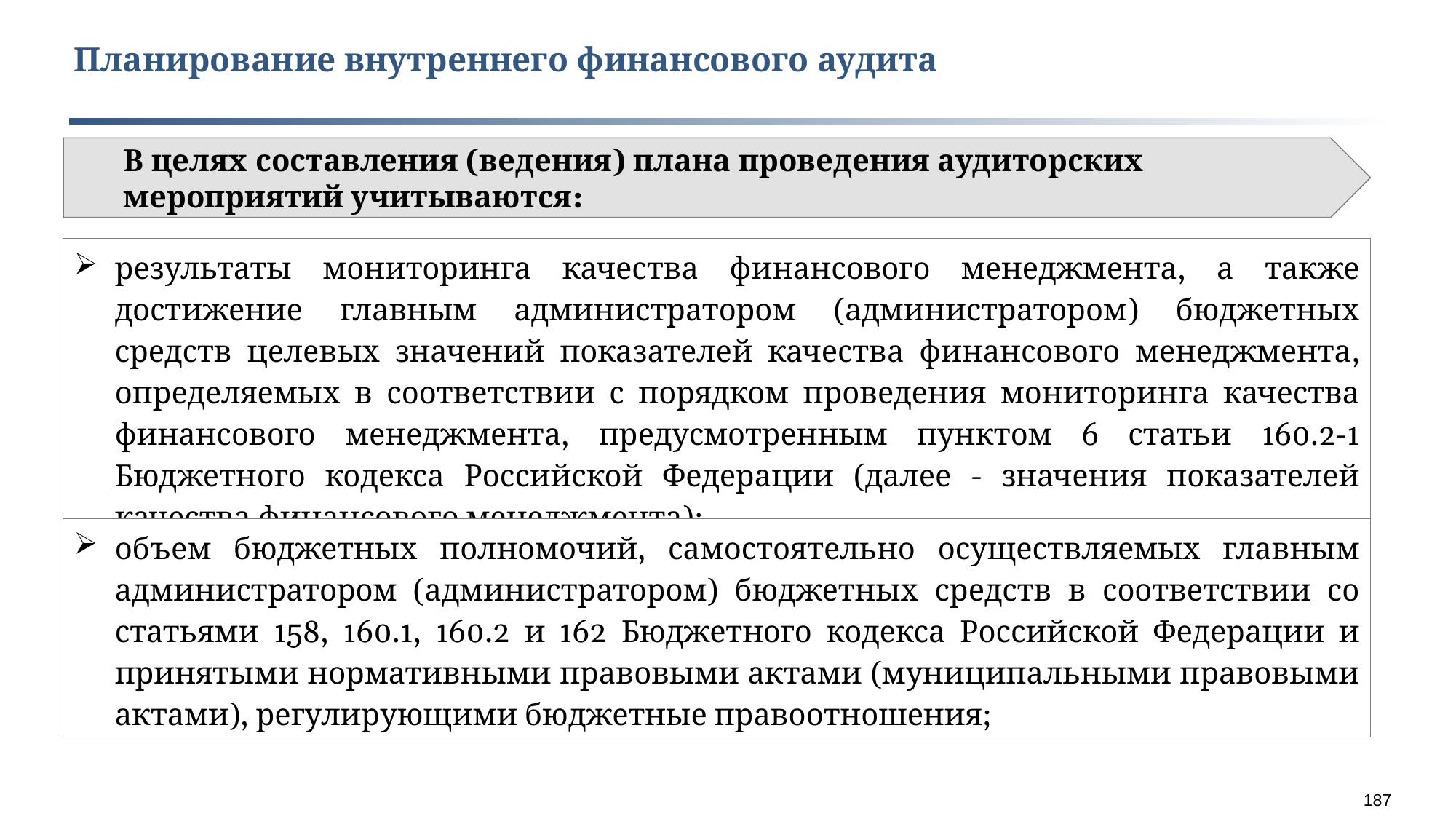

Планирование внутреннего финансового аудита
В целях составления (ведения) плана проведения аудиторских мероприятий учитываются:
результаты мониторинга качества финансового менеджмента, а также достижение главным администратором (администратором) бюджетных средств целевых значений показателей качества финансового менеджмента, определяемых в соответствии с порядком проведения мониторинга качества финансового менеджмента, предусмотренным пунктом 6 статьи 160.2-1 Бюджетного кодекса Российской Федерации (далее - значения показателей качества финансового менеджмента);
объем бюджетных полномочий, самостоятельно осуществляемых главным администратором (администратором) бюджетных средств в соответствии со статьями 158, 160.1, 160.2 и 162 Бюджетного кодекса Российской Федерации и принятыми нормативными правовыми актами (муниципальными правовыми актами), регулирующими бюджетные правоотношения;